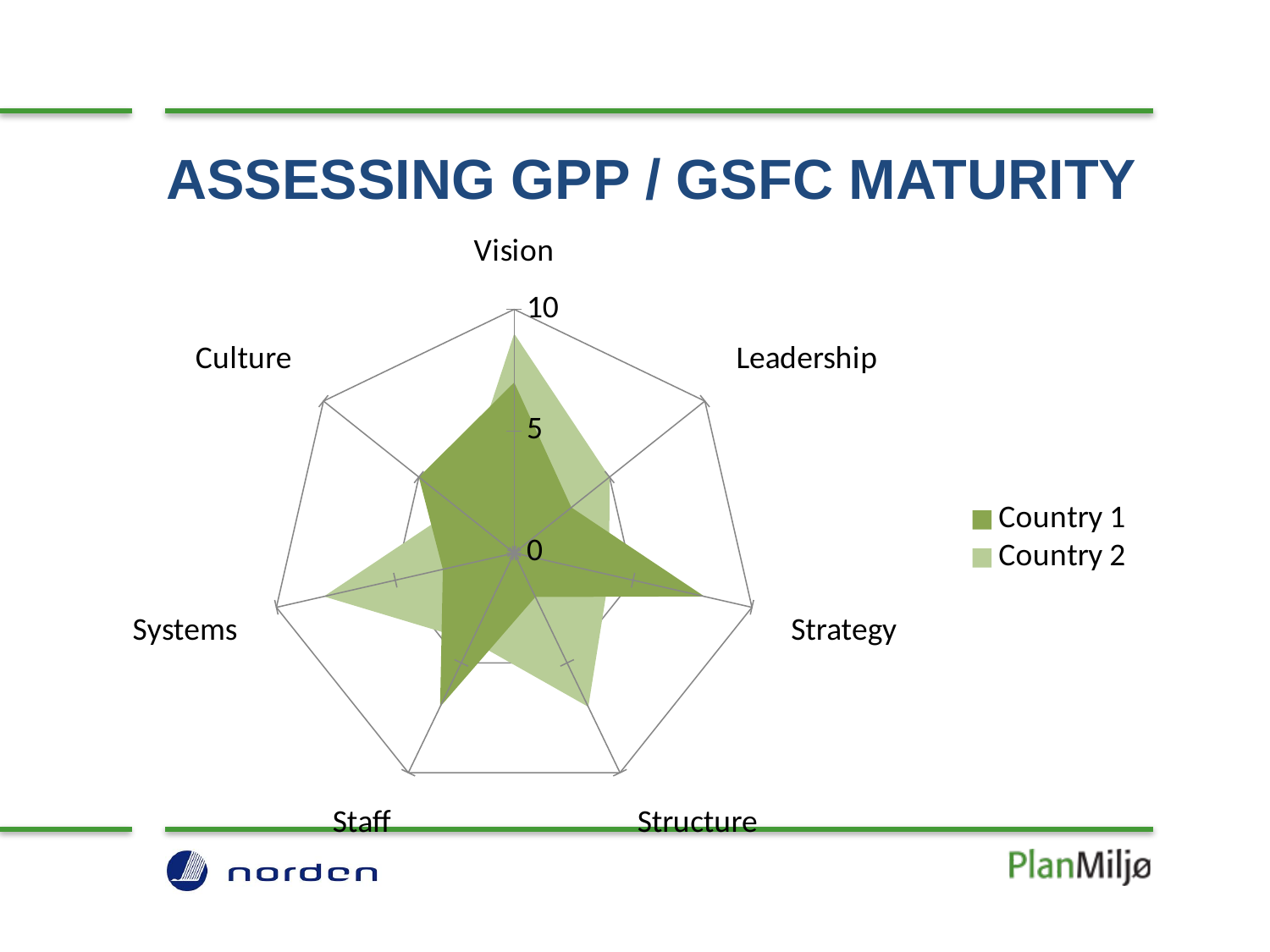

# ASSESSING GPP / GSFC MATURITY

### Chart

| Category | Country 1 | Country 2 |
|---|---|---|
| Vision | 7.0 | 9.0 |
| Leadership | 3.0 | 5.0 |
| Strategy | 8.0 | 4.0 |
| Structure | 2.0 | 7.0 |
| Staff | 7.0 | 4.0 |
| Systems | 3.0 | 8.0 |
| Culture | 5.0 | 3.0 |